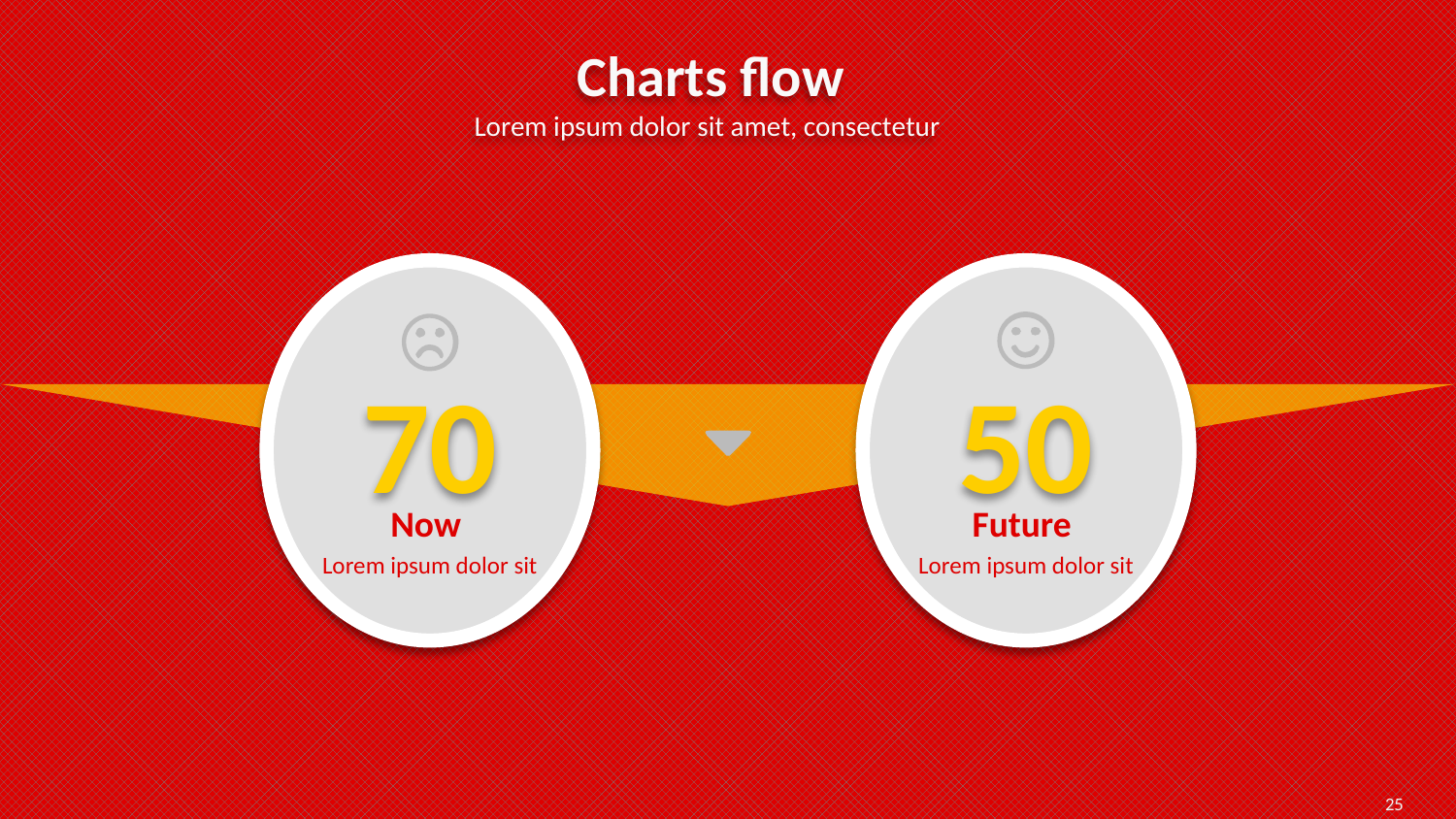

Charts flow
Lorem ipsum dolor sit amet, consectetur

70
50

Now
Future
Lorem ipsum dolor sit
Lorem ipsum dolor sit